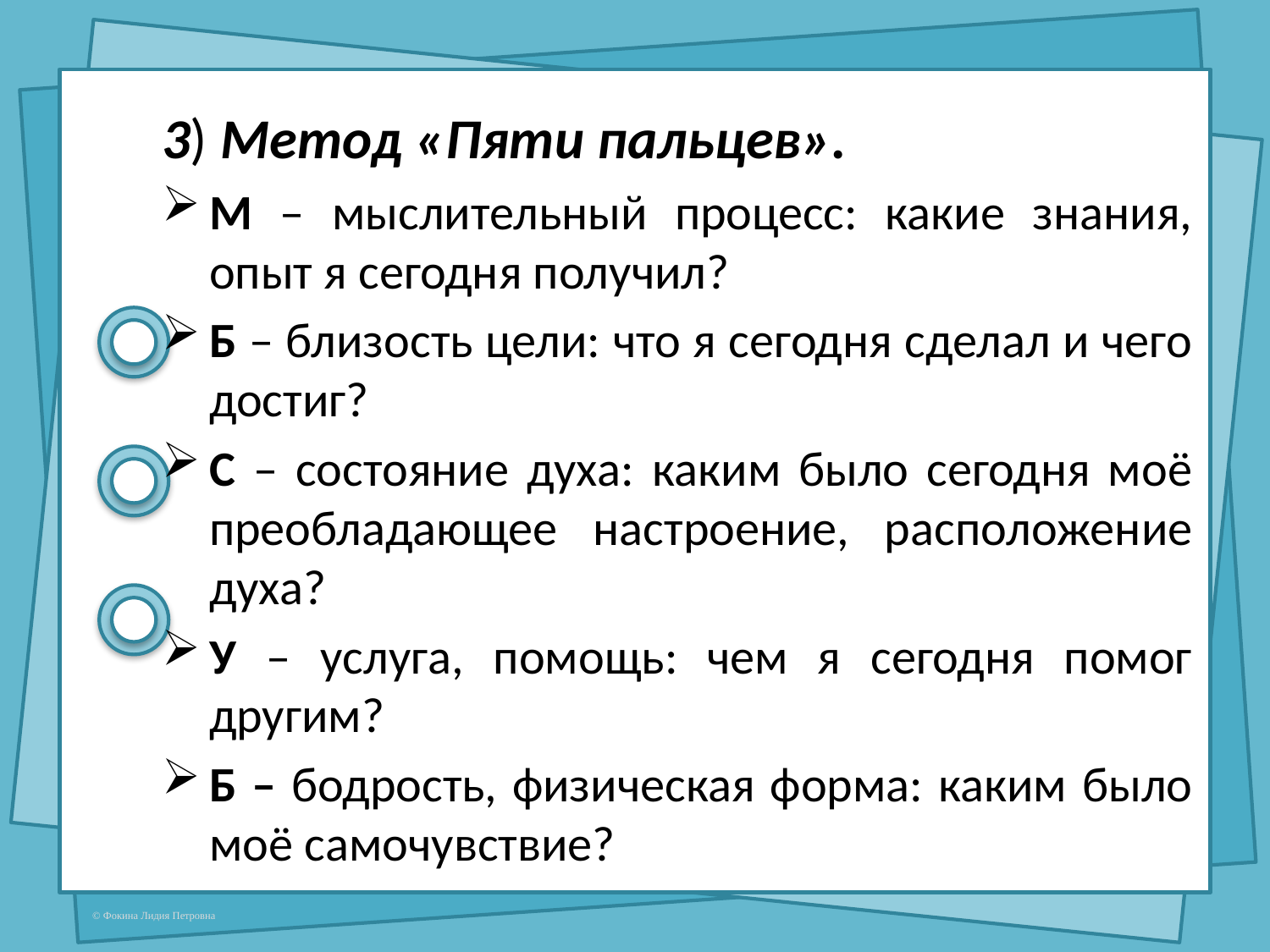

3) Метод «Пяти пальцев».
М – мыслительный процесс: какие знания, опыт я сегодня получил?
Б – близость цели: что я сегодня сделал и чего достиг?
С – состояние духа: каким было сегодня моё преобладающее настроение, расположение духа?
У – услуга, помощь: чем я сегодня помог другим?
Б – бодрость, физическая форма: каким было моё самочувствие?